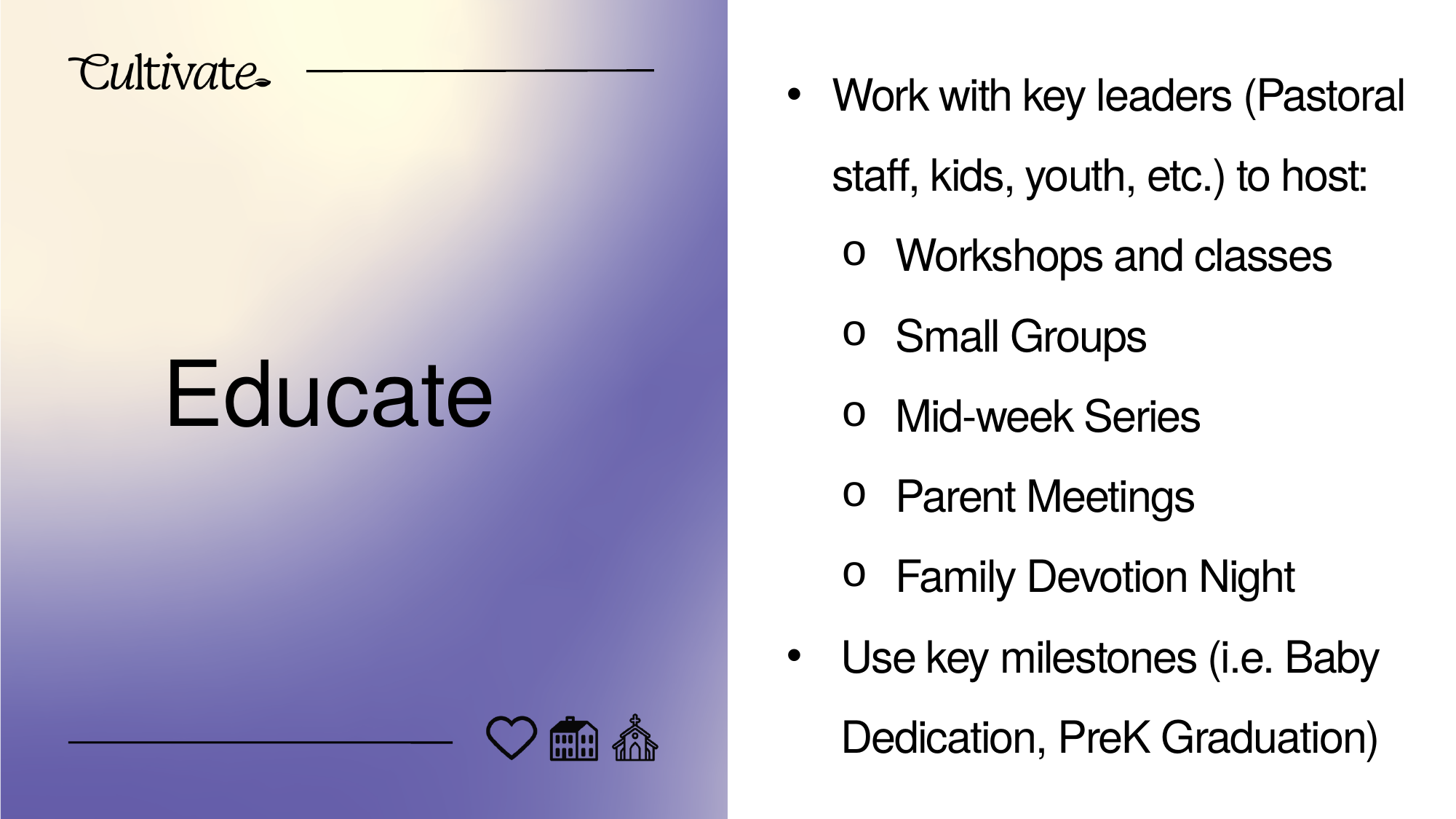

Work with key leaders (Pastoral staff, kids, youth, etc.) to host:
Workshops and classes
Small Groups
Mid-week Series
Parent Meetings
Family Devotion Night
Use key milestones (i.e. Baby Dedication, PreK Graduation)

Educate